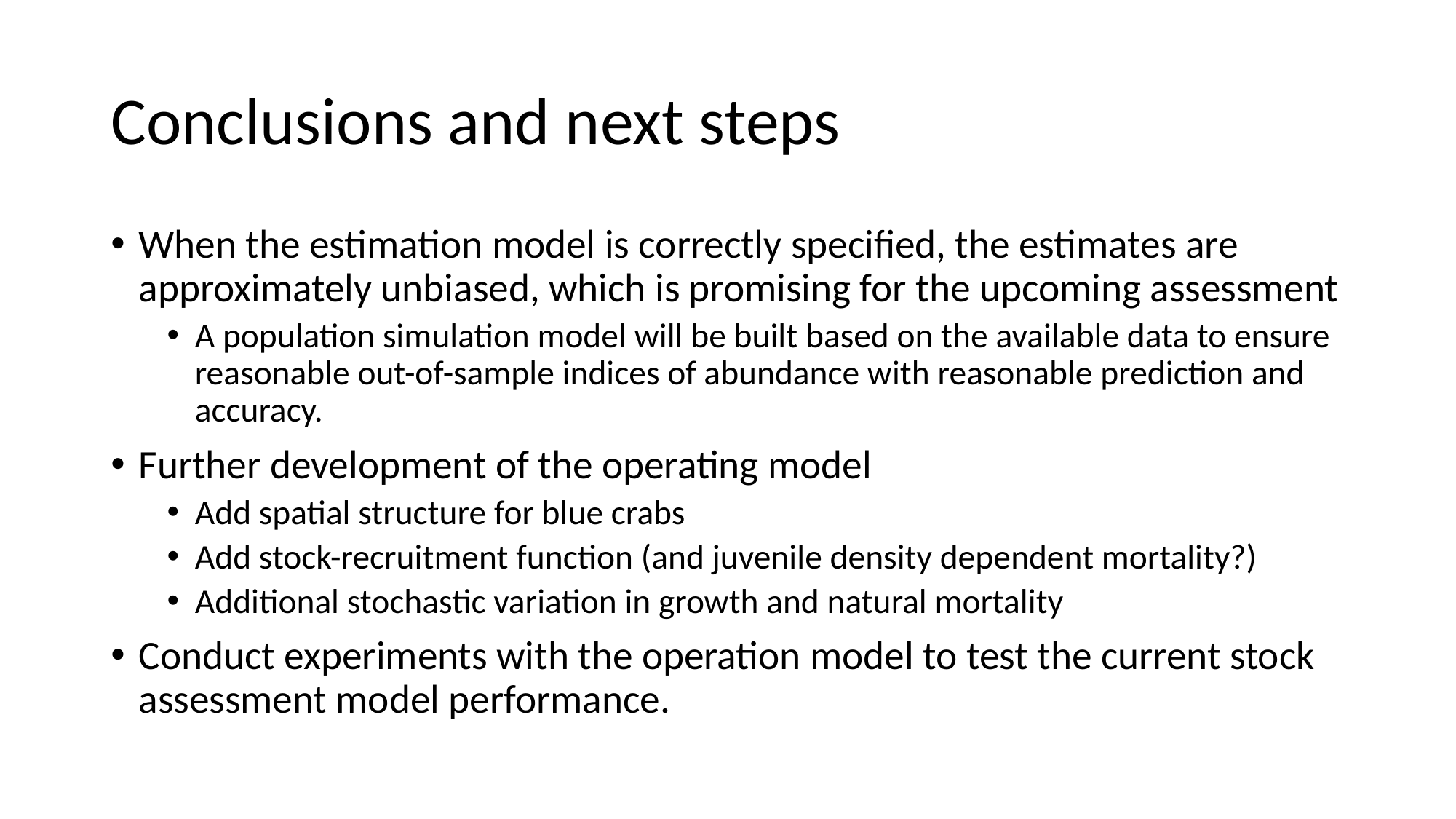

# Conclusions and next steps
When the estimation model is correctly specified, the estimates are approximately unbiased, which is promising for the upcoming assessment
A population simulation model will be built based on the available data to ensure reasonable out-of-sample indices of abundance with reasonable prediction and accuracy.
Further development of the operating model
Add spatial structure for blue crabs
Add stock-recruitment function (and juvenile density dependent mortality?)
Additional stochastic variation in growth and natural mortality
Conduct experiments with the operation model to test the current stock assessment model performance.